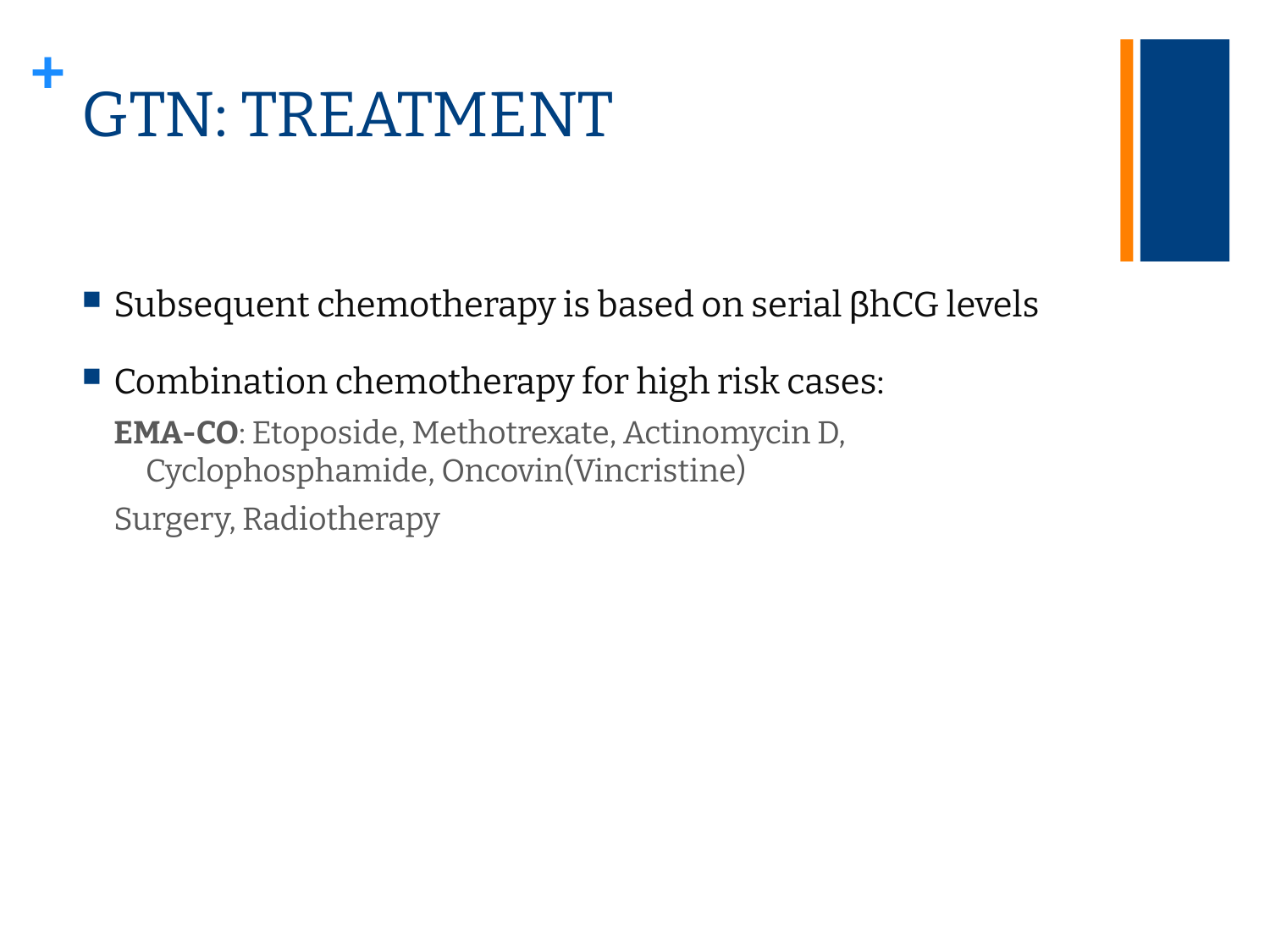

# GTN: TREATMENT
Subsequent chemotherapy is based on serial βhCG levels
Combination chemotherapy for high risk cases:
EMA-CO: Etoposide, Methotrexate, Actinomycin D, Cyclophosphamide, Oncovin(Vincristine)
Surgery, Radiotherapy